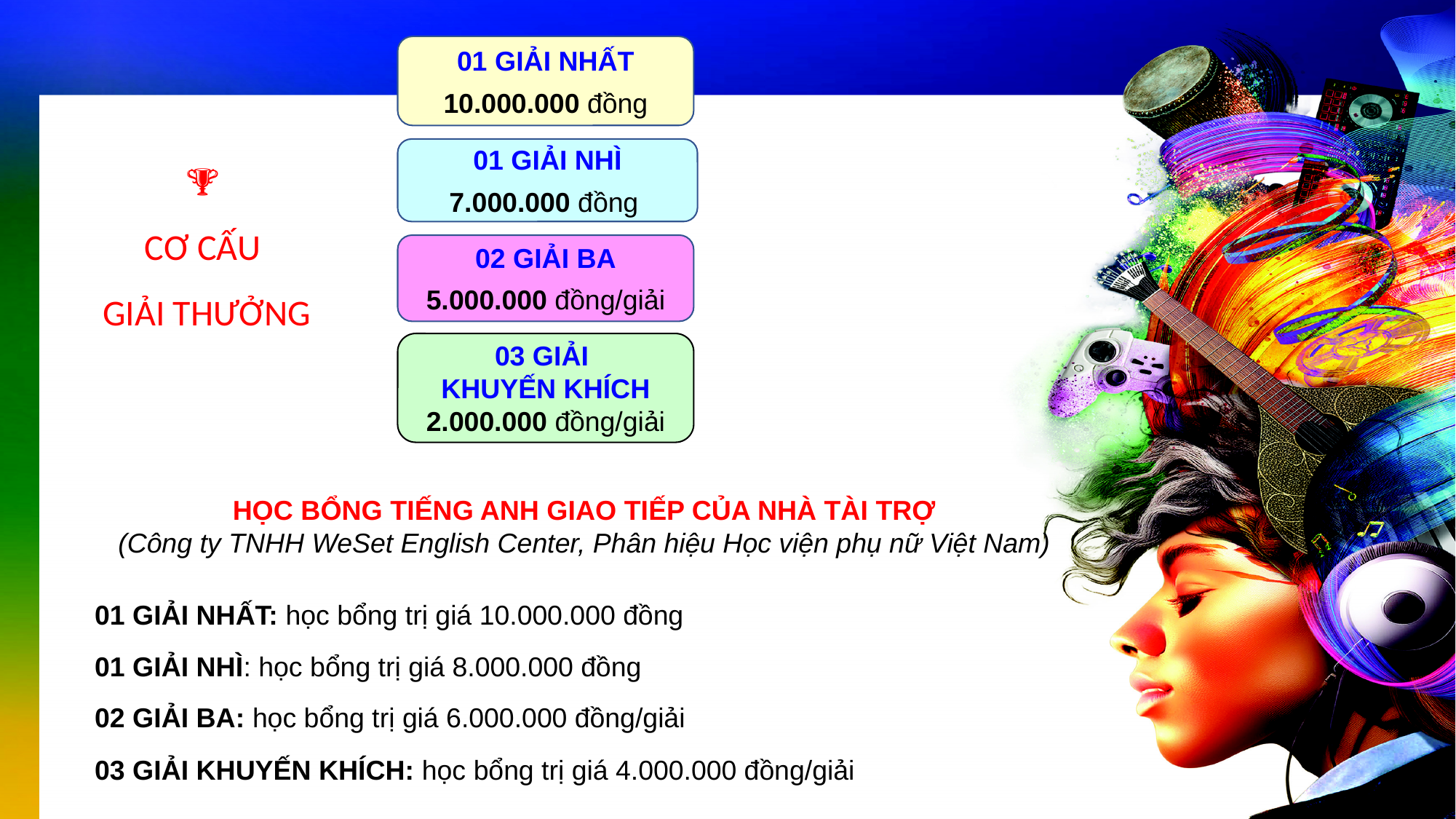

01 GIẢI NHẤT
10.000.000 đồng
# 🏆 CƠ CẤU GIẢI THƯỞNG
01 GIẢI NHÌ
7.000.000 đồng
02 GIẢI BA
5.000.000 đồng/giải
03 GIẢI
KHUYẾN KHÍCH
2.000.000 đồng/giải
HỌC BỔNG TIẾNG ANH GIAO TIẾP CỦA NHÀ TÀI TRỢ
(Công ty TNHH WeSet English Center, Phân hiệu Học viện phụ nữ Việt Nam)
01 GIẢI NHẤT: học bổng trị giá 10.000.000 đồng
01 GIẢI NHÌ: học bổng trị giá 8.000.000 đồng
02 GIẢI BA: học bổng trị giá 6.000.000 đồng/giải
03 GIẢI KHUYẾN KHÍCH: học bổng trị giá 4.000.000 đồng/giải